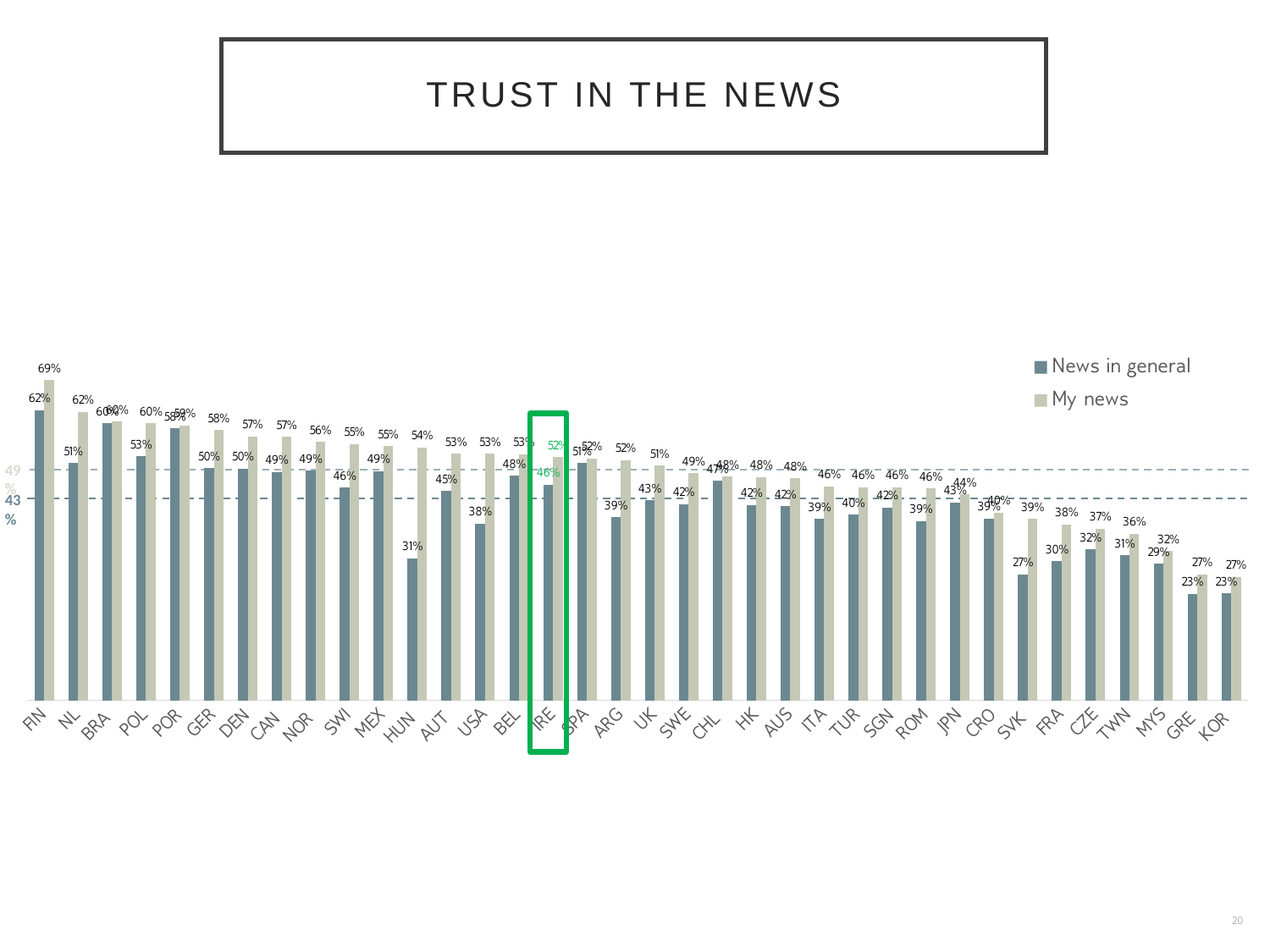

# Trust in the news

### Chart

| Category | News in general | My news |
|---|---|---|
| FIN | 0.6239 | 0.6885 |
| NL | 0.51 | 0.62 |
| BRA  | 0.596 | 0.5991 |
| POL | 0.5252 | 0.5959 |
| POR | 0.5847 | 0.5914 |
| GER | 0.4992 | 0.5813 |
| DEN | 0.4988 | 0.5673 |
| CAN  | 0.4914 | 0.5664 |
| NOR  | 0.4939 | 0.5558 |
| SWI | 0.4577 | 0.5514 |
| MEX | 0.4926 | 0.5466 |
| HUN  | 0.3054 | 0.5443 |
| AUT  | 0.4506 | 0.5306 |
| USA | 0.38 | 0.53 |
| BEL | 0.4828 | 0.529 |
| IRE | 0.464 | 0.5227 |
| SPA | 0.51 | 0.52 |
| ARG | 0.3943 | 0.517 |
| UK | 0.4302 | 0.5054 |
| SWE | 0.4221 | 0.4886 |
| CHL  | 0.4718 | 0.481 |
| HK | 0.4205 | 0.4806 |
| AUS | 0.4171 | 0.4774 |
| ITA | 0.39 | 0.46 |
| TUR | 0.3991 | 0.4583 |
| SGN | 0.4151 | 0.4582 |
| ROM | 0.3858 | 0.4561 |
| JPN | 0.4258 | 0.4429 |
| CRO | 0.3907 | 0.4038 |
| SVK  | 0.271 | 0.39 |
| FRA | 0.2991 | 0.3784 |
| CZE | 0.3246 | 0.3697 |
| TWN | 0.312 | 0.3582 |
| MYS | 0.2943 | 0.3209 |
| GRE  | 0.229 | 0.271 |
| KOR  | 0.2301 | 0.2651 |
49%
43%